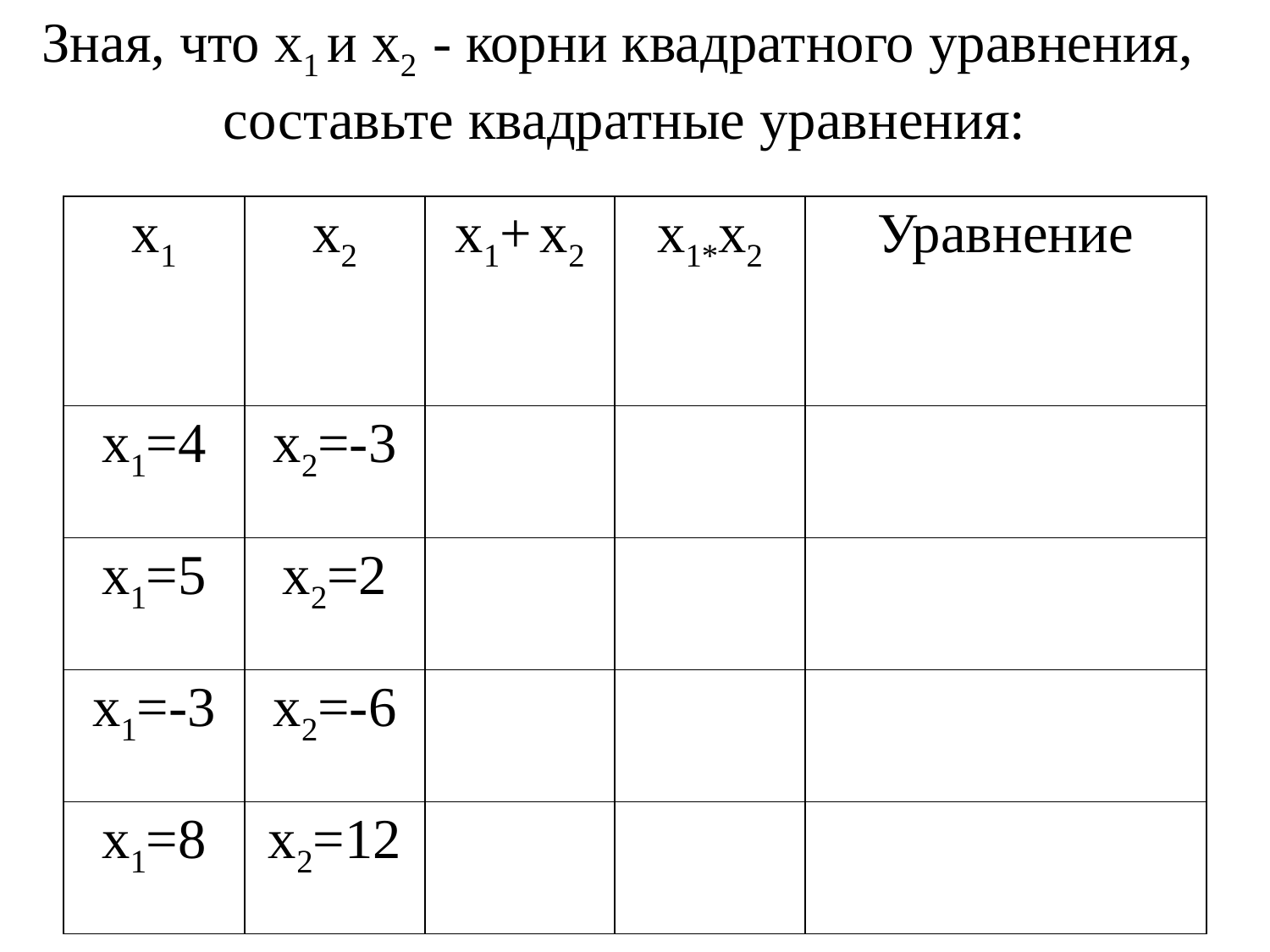

Зная, что х1 и х2  - корни квадратного уравнения,
составьте квадратные уравнения:
| х1 | х2 | х1+ х2 | х1\*х2 | Уравнение |
| --- | --- | --- | --- | --- |
| х1=4 | х2=-3 |  |  |  |
| х1=5 | х2=2 |  |  |  |
| х1=-3 | х2=-6 |  |  |  |
| х1=8 | х2=12 |  |  |  |